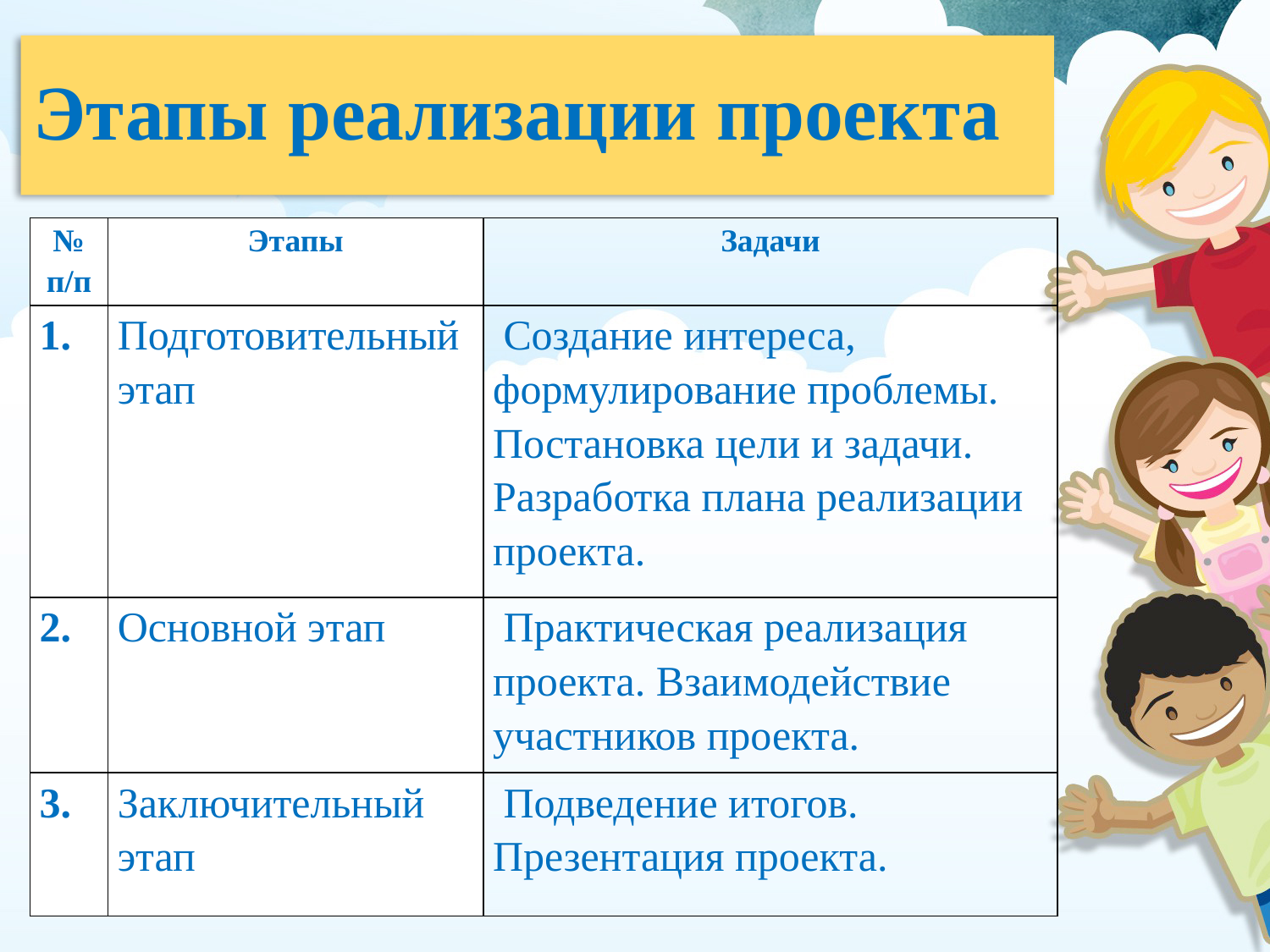

# Этапы реализации проекта
| № п/п | Этапы | Задачи |
| --- | --- | --- |
| 1. | Подготовительный этап | Создание интереса, формулирование проблемы. Постановка цели и задачи. Разработка плана реализации проекта. |
| 2. | Основной этап | Практическая реализация проекта. Взаимодействие участников проекта. |
| 3. | Заключительный этап | Подведение итогов. Презентация проекта. |